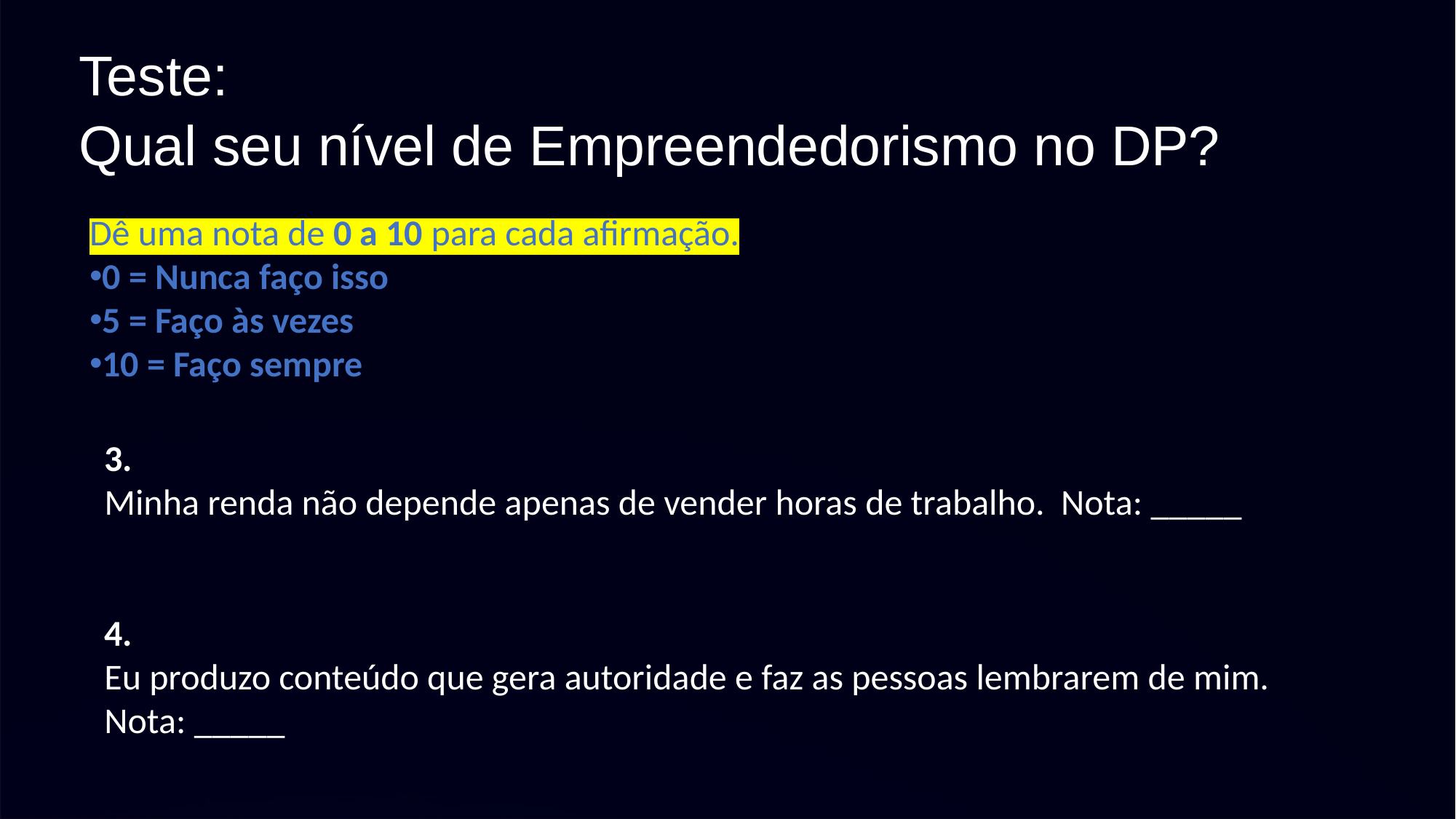

Teste:
Qual seu nível de Empreendedorismo no DP?
Dê uma nota de 0 a 10 para cada afirmação.
0 = Nunca faço isso
5 = Faço às vezes
10 = Faço sempre
3.
Minha renda não depende apenas de vender horas de trabalho.  Nota: _____

4.
Eu produzo conteúdo que gera autoridade e faz as pessoas lembrarem de mim.
Nota: _____